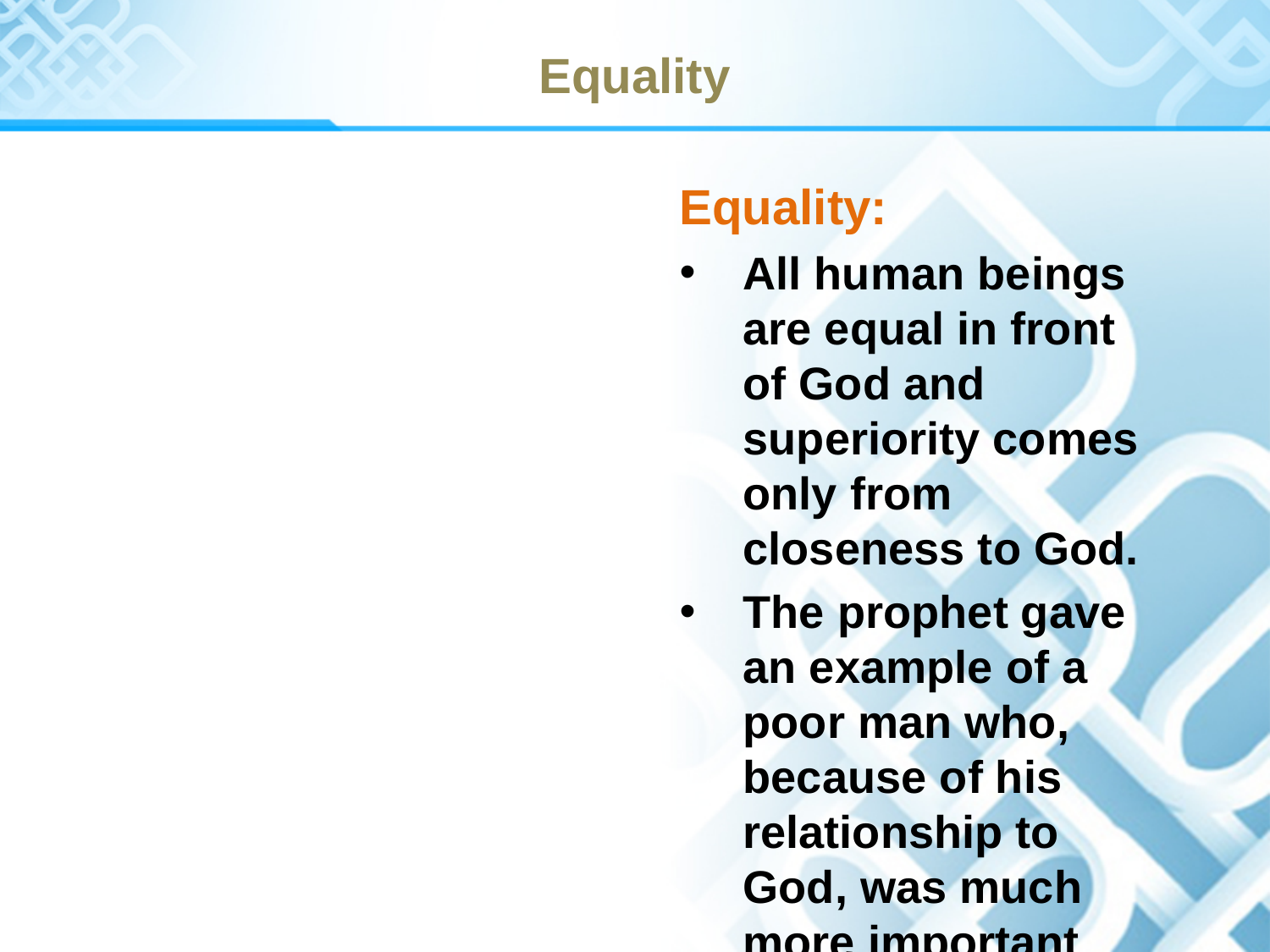

Equality
Equality:
All human beings are equal in front of God and superiority comes only from closeness to God.
The prophet gave an example of a poor man who, because of his relationship to God, was much more important than a world full of rich men.